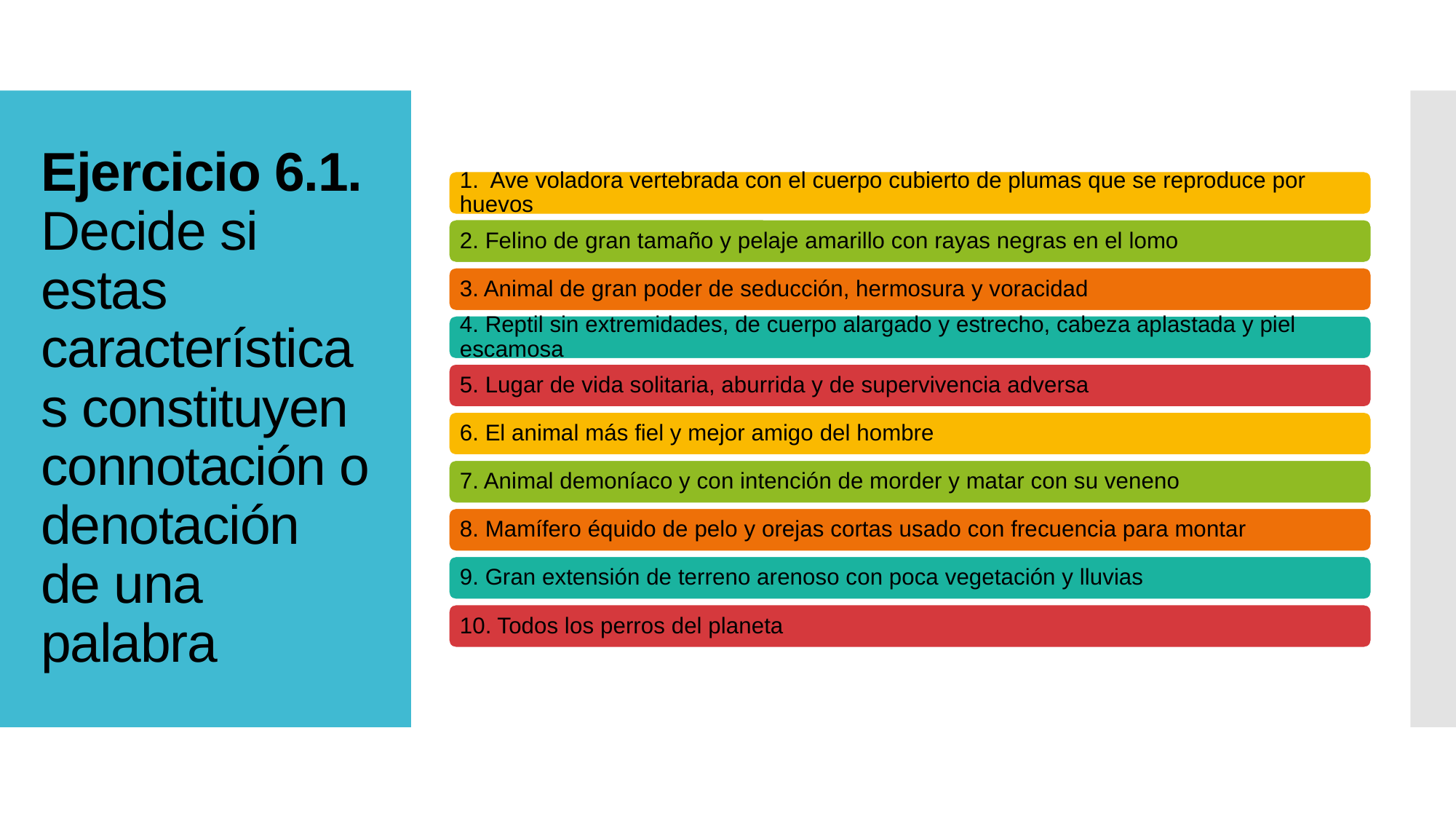

1.  Ave voladora vertebrada con el cuerpo cubierto de plumas que se reproduce por huevos
2. Felino de gran tamaño y pelaje amarillo con rayas negras en el lomo
3. Animal de gran poder de seducción, hermosura y voracidad
4. Reptil sin extremidades, de cuerpo alargado y estrecho, cabeza aplastada y piel escamosa
5. Lugar de vida solitaria, aburrida y de supervivencia adversa
6. El animal más fiel y mejor amigo del hombre
7. Animal demoníaco y con intención de morder y matar con su veneno
8. Mamífero équido de pelo y orejas cortas usado con frecuencia para montar
9. Gran extensión de terreno arenoso con poca vegetación y lluvias
10. Todos los perros del planeta
# Ejercicio 6.1. Decide si estas características constituyen connotación o denotación de una palabra